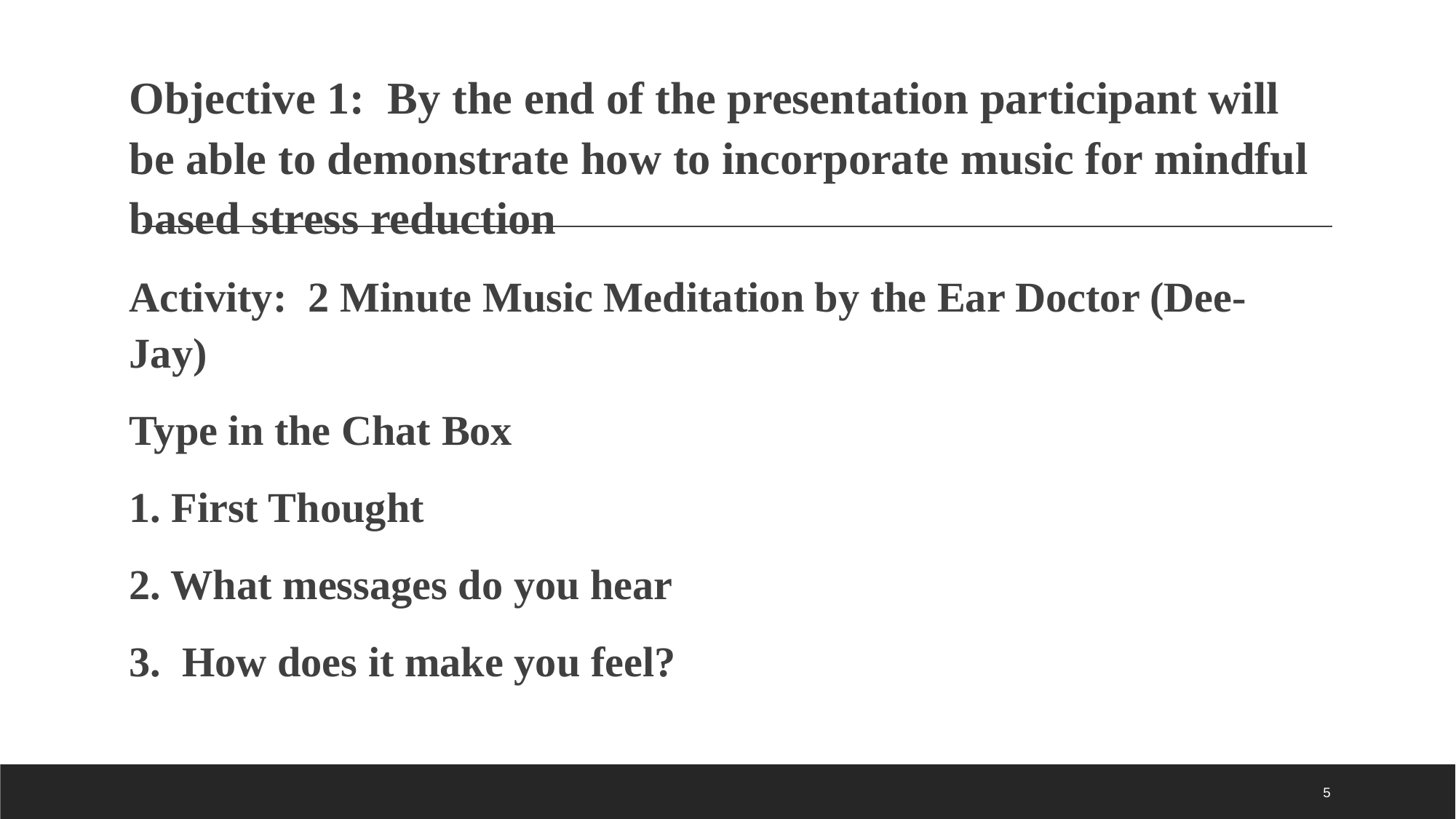

#
Objective 1:  By the end of the presentation participant will be able to demonstrate how to incorporate music for mindful based stress reduction
Activity:  2 Minute Music Meditation by the Ear Doctor (Dee-Jay)
Type in the Chat Box
1. First Thought
2. What messages do you hear
3.  How does it make you feel?

5